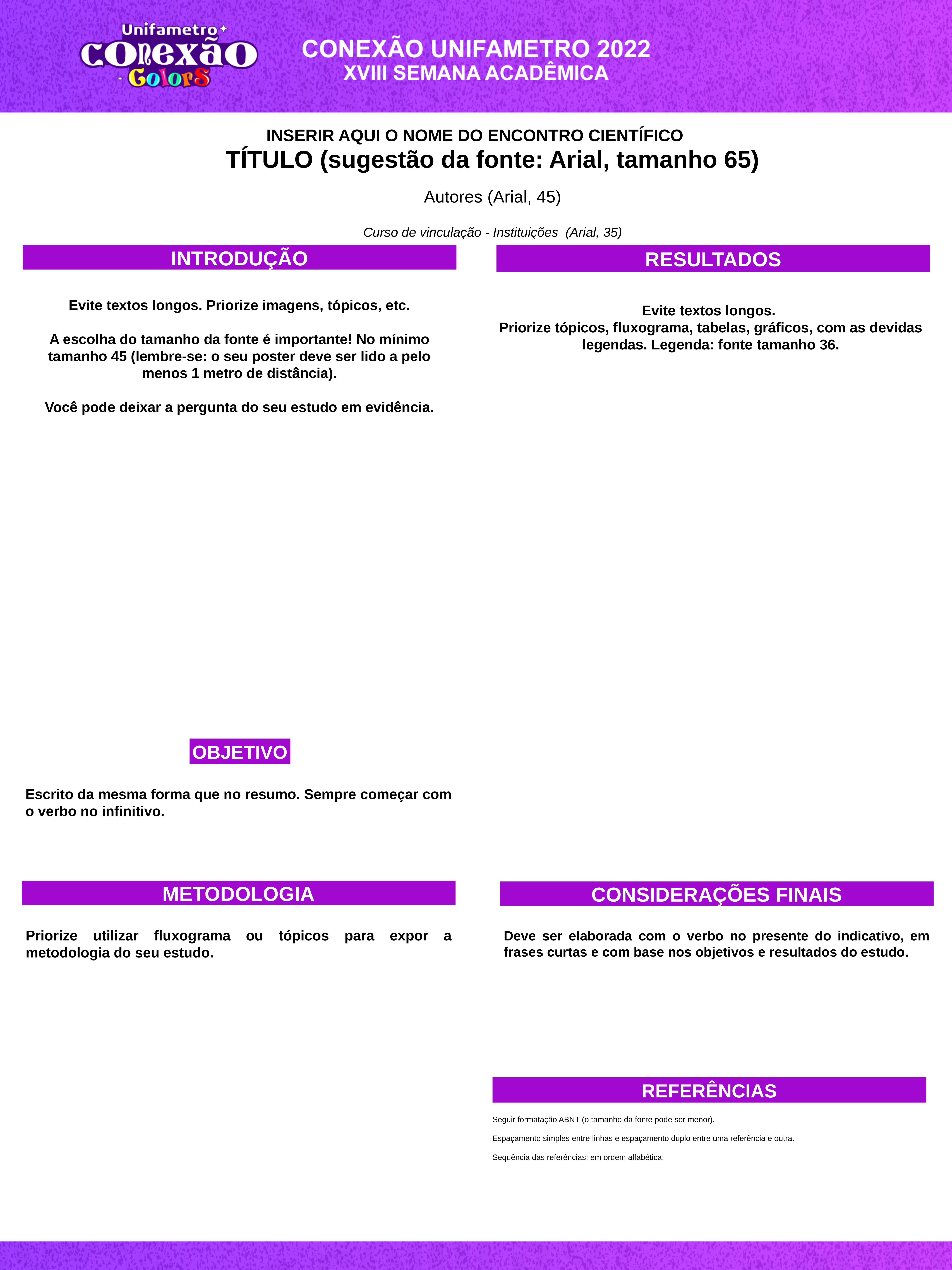

INSERIR AQUI O NOME DO ENCONTRO CIENTÍFICO
TÍTULO (sugestão da fonte: Arial, tamanho 65)

Autores (Arial, 45)

Curso de vinculação - Instituições  (Arial, 35)
RESULTADOS
INTRODUÇÃO
Evite textos longos. Priorize imagens, tópicos, etc.

A escolha do tamanho da fonte é importante! No mínimo tamanho 45 (lembre-se: o seu poster deve ser lido a pelo menos 1 metro de distância).

Você pode deixar a pergunta do seu estudo em evidência.

Evite textos longos.
Priorize tópicos, fluxograma, tabelas, gráficos, com as devidas legendas. Legenda: fonte tamanho 36.

OBJETIVO
Escrito da mesma forma que no resumo. Sempre começar com o verbo no infinitivo.
METODOLOGIA
CONSIDERAÇÕES FINAIS
Priorize utilizar fluxograma ou tópicos para expor a metodologia do seu estudo.
Deve ser elaborada com o verbo no presente do indicativo, em frases curtas e com base nos objetivos e resultados do estudo.
REFERÊNCIAS
Seguir formatação ABNT (o tamanho da fonte pode ser menor).

Espaçamento simples entre linhas e espaçamento duplo entre uma referência e outra.

Sequência das referências: em ordem alfabética.